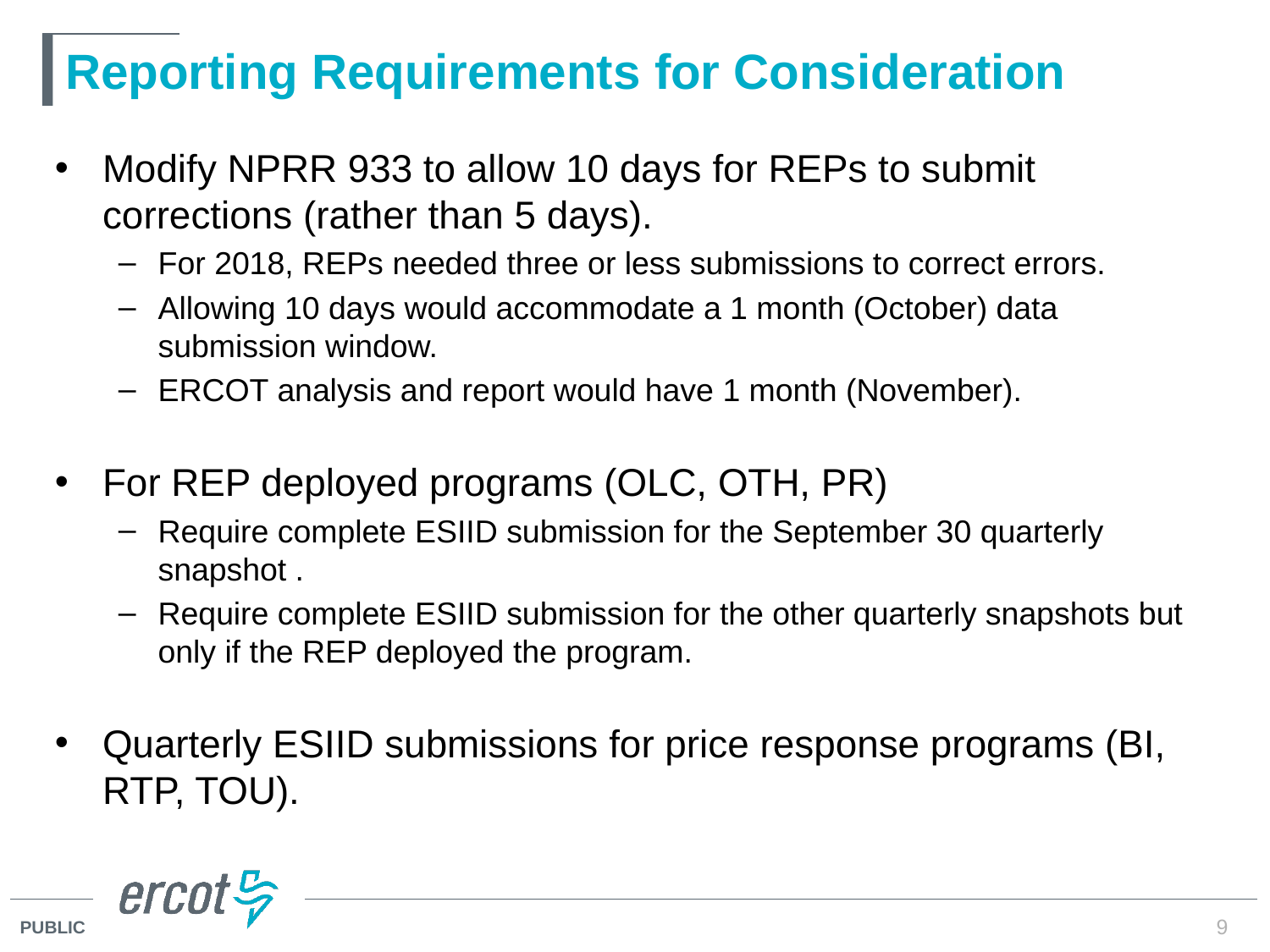

# Reporting Requirements for Consideration
Modify NPRR 933 to allow 10 days for REPs to submit corrections (rather than 5 days).
For 2018, REPs needed three or less submissions to correct errors.
Allowing 10 days would accommodate a 1 month (October) data submission window.
ERCOT analysis and report would have 1 month (November).

For REP deployed programs (OLC, OTH, PR)
Require complete ESIID submission for the September 30 quarterly snapshot .
Require complete ESIID submission for the other quarterly snapshots but only if the REP deployed the program.

Quarterly ESIID submissions for price response programs (BI, RTP, TOU).

9